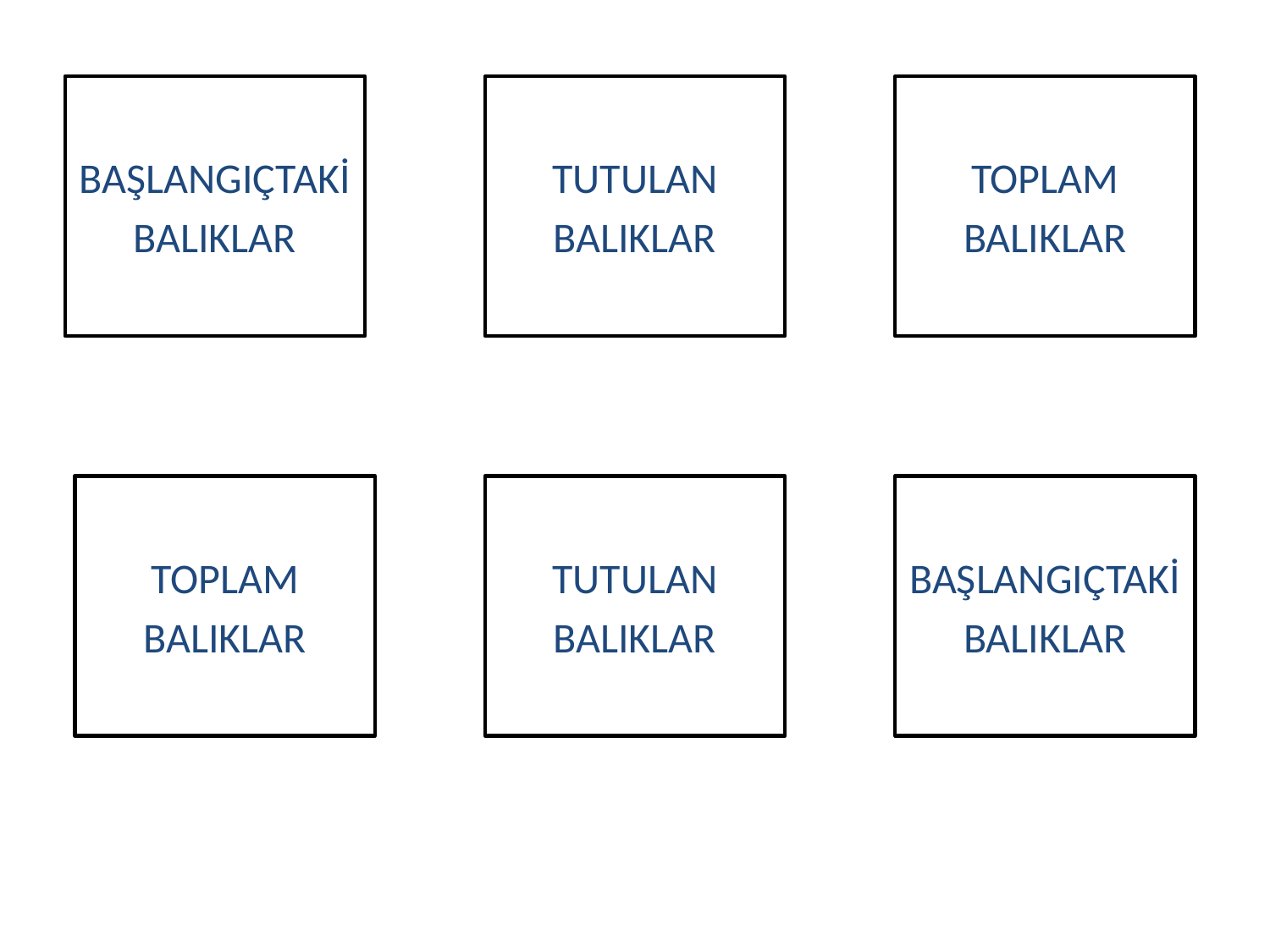

BAŞLANGIÇTAKİ
BALIKLAR
TUTULAN
BALIKLAR
TOPLAM
BALIKLAR
TOPLAM
BALIKLAR
TUTULAN
BALIKLAR
BAŞLANGIÇTAKİ
BALIKLAR